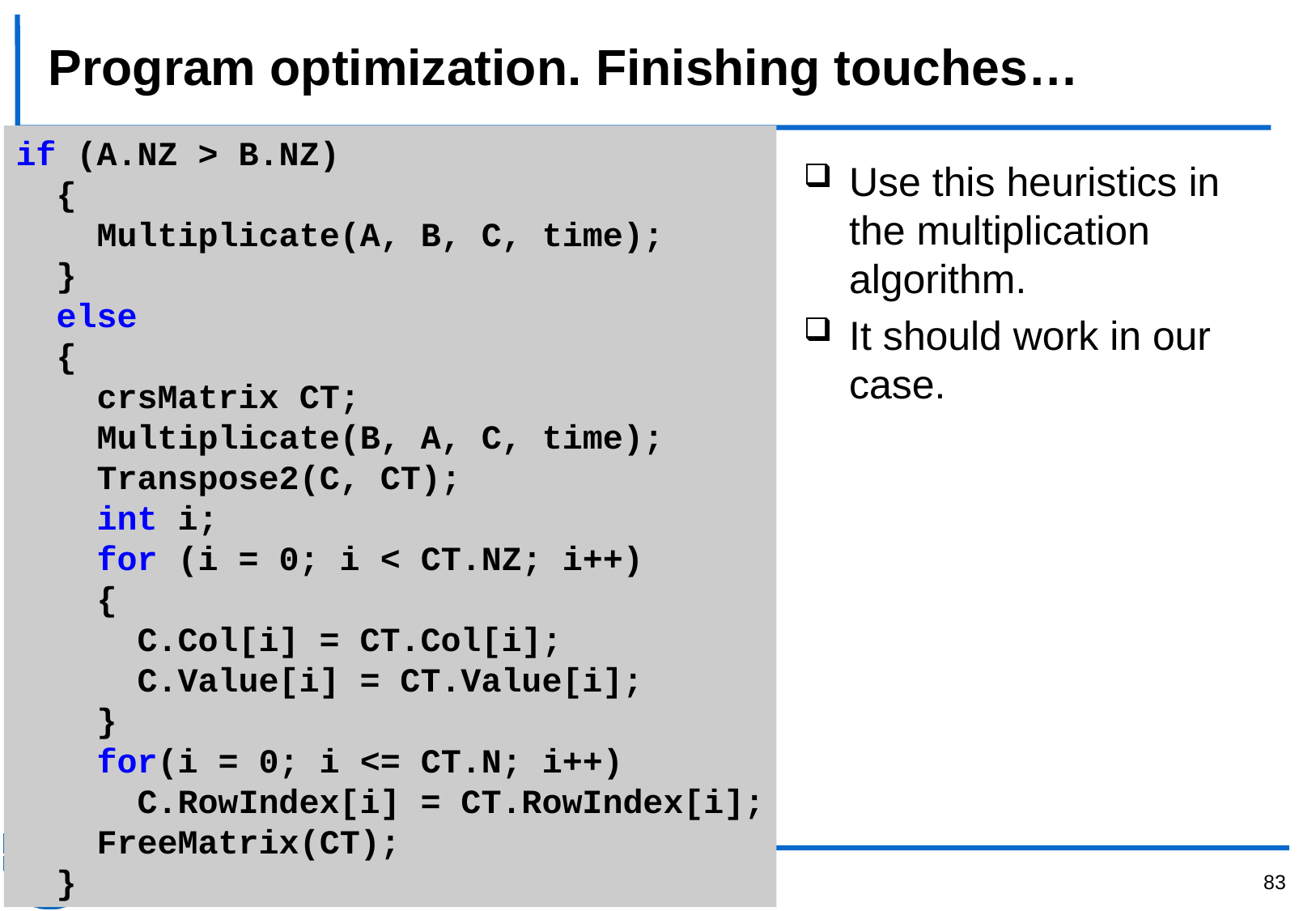

# Program optimization. Finishing touches…
if (A.NZ > B.NZ)
  {
    Multiplicate(A, B, C, time);
  }
  else
  {
    crsMatrix CT;
    Multiplicate(B, A, C, time);
    Transpose2(C, CT);
    int i;
    for (i = 0; i < CT.NZ; i++)
    {
      C.Col[i] = CT.Col[i];
      C.Value[i] = CT.Value[i];
    }
    for(i = 0; i <= CT.N; i++)
      C.RowIndex[i] = CT.RowIndex[i];
    FreeMatrix(CT);
  }
Use this heuristics in the multiplication algorithm.
It should work in our case.
Sparse matrix multiplication
N. Novgorod, 2014.
83